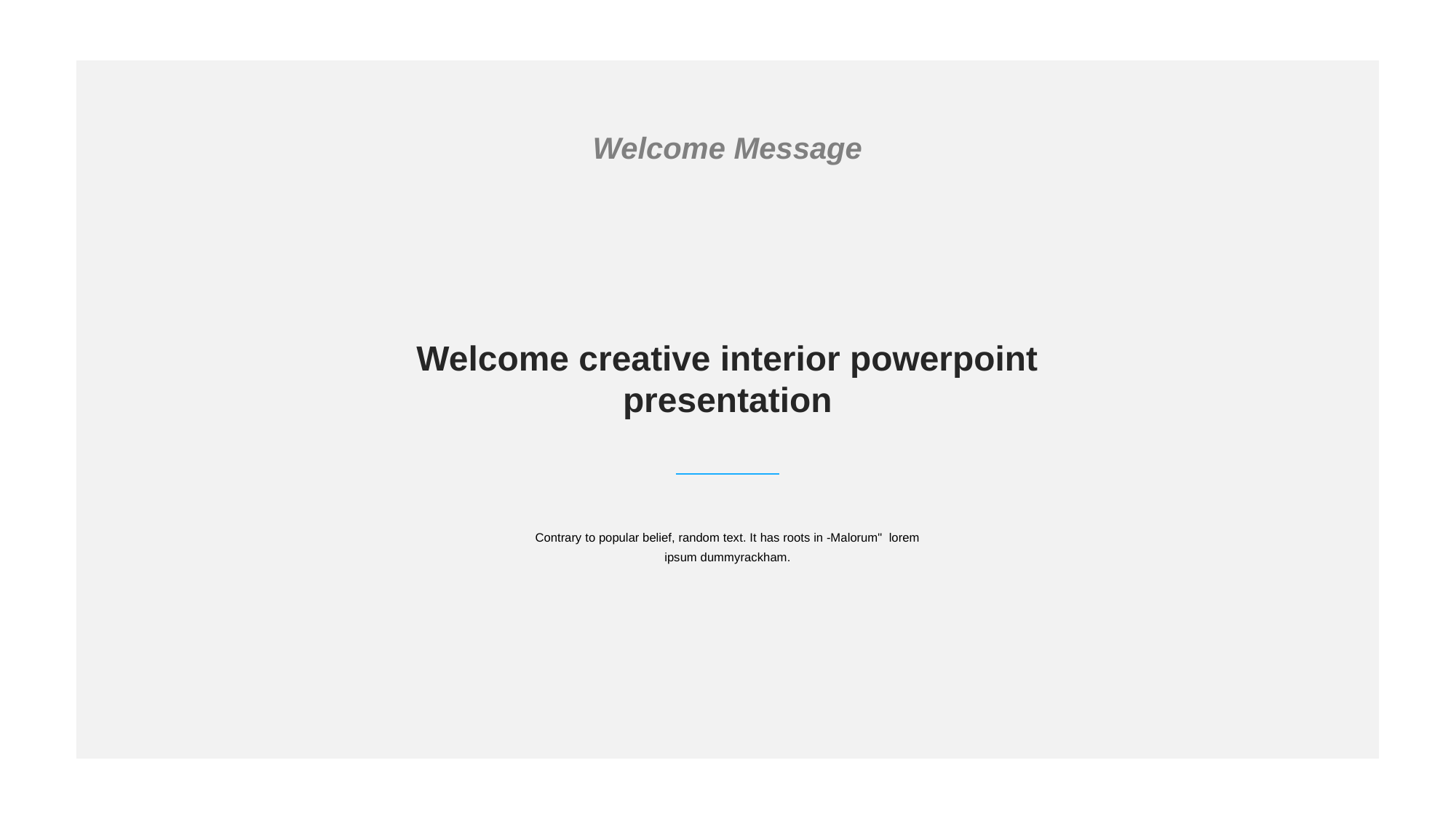

Welcome Message
Welcome creative interior powerpoint
presentation
Contrary to popular belief, random text. It has roots in -Malorum"  lorem ipsum dummyrackham.